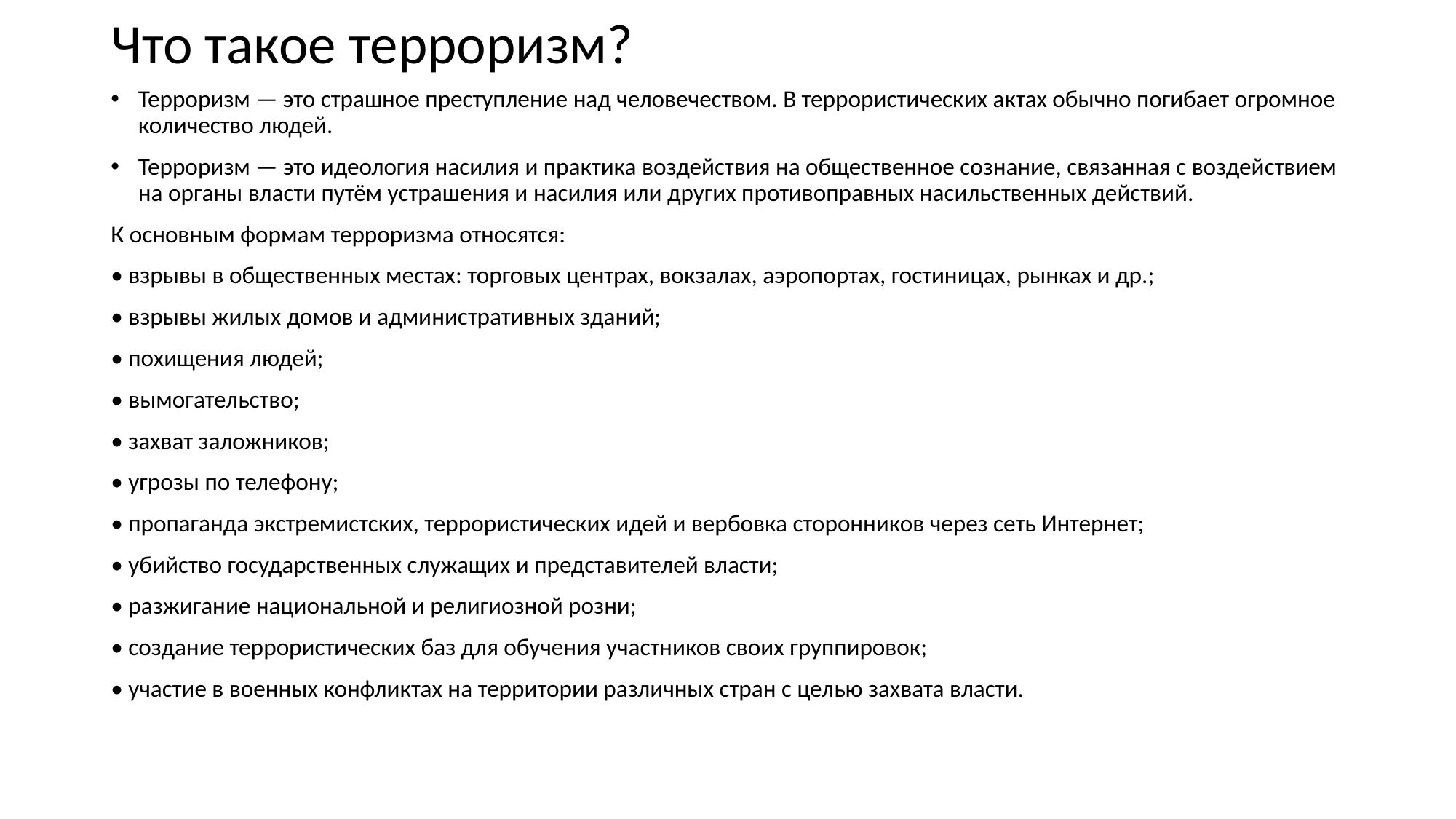

# Что такое терроризм?
Терроризм — это страшное преступление над человечеством. В террористических актах обычно погибает огромное количество людей.
Терроризм — это идеология насилия и практика воздействия на общественное сознание, связанная с воздействием на органы власти путём устрашения и насилия или других противоправных насильственных действий.
К основным формам терроризма относятся:
• взрывы в общественных местах: торговых центрах, вокзалах, аэропортах, гостиницах, рынках и др.;
• взрывы жилых домов и административных зданий;
• похищения людей;
• вымогательство;
• захват заложников;
• угрозы по телефону;
• пропаганда экстремистских, террористических идей и вербовка сторонников через сеть Интернет;
• убийство государственных служащих и представителей власти;
• разжигание национальной и религиозной розни;
• создание террористических баз для обучения участников своих группировок;
• участие в военных конфликтах на территории различных стран с целью захвата власти.